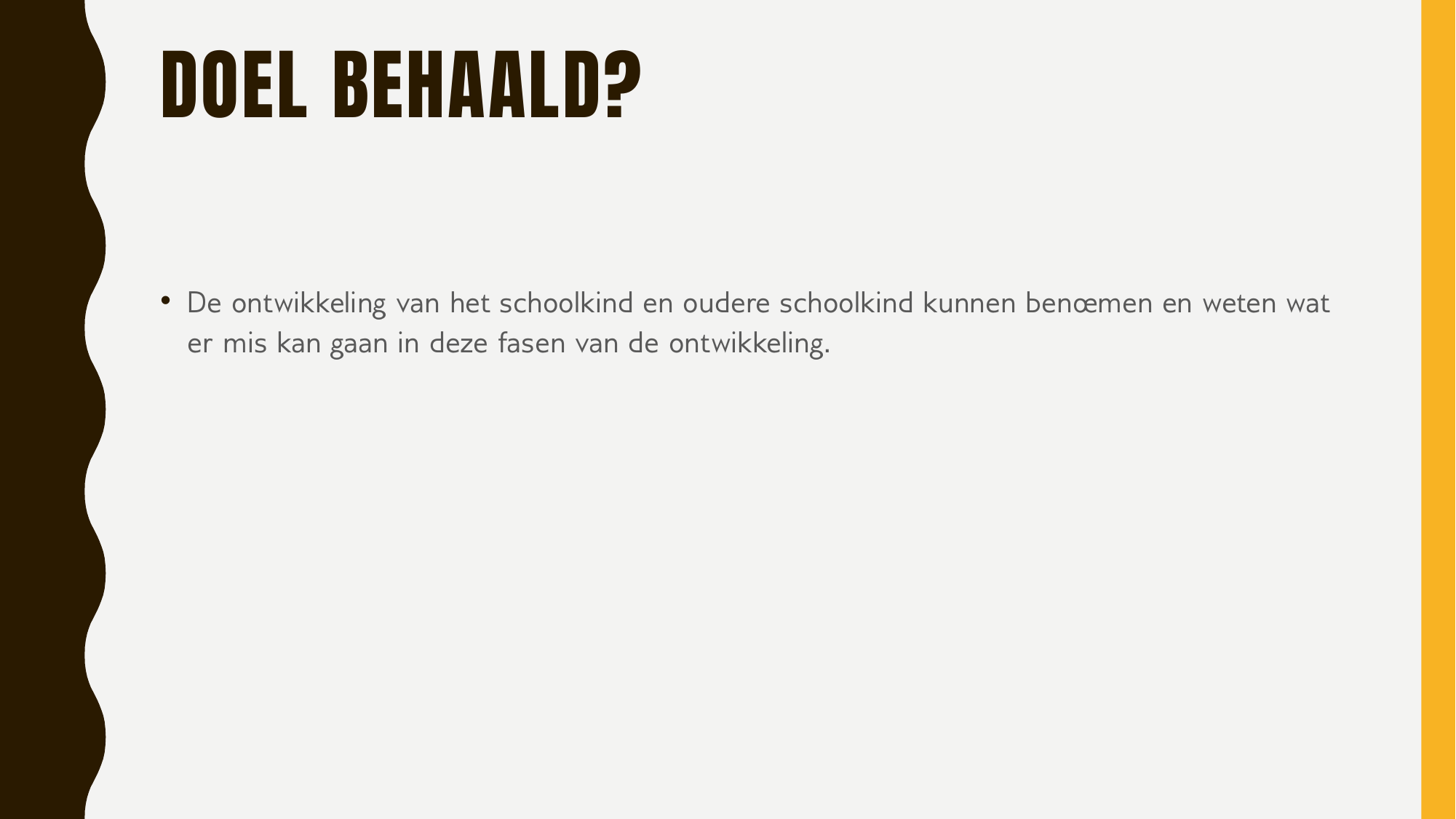

# Doel behaald?
De ontwikkeling van het schoolkind en oudere schoolkind kunnen benoemen en weten wat er mis kan gaan in deze fasen van de ontwikkeling.